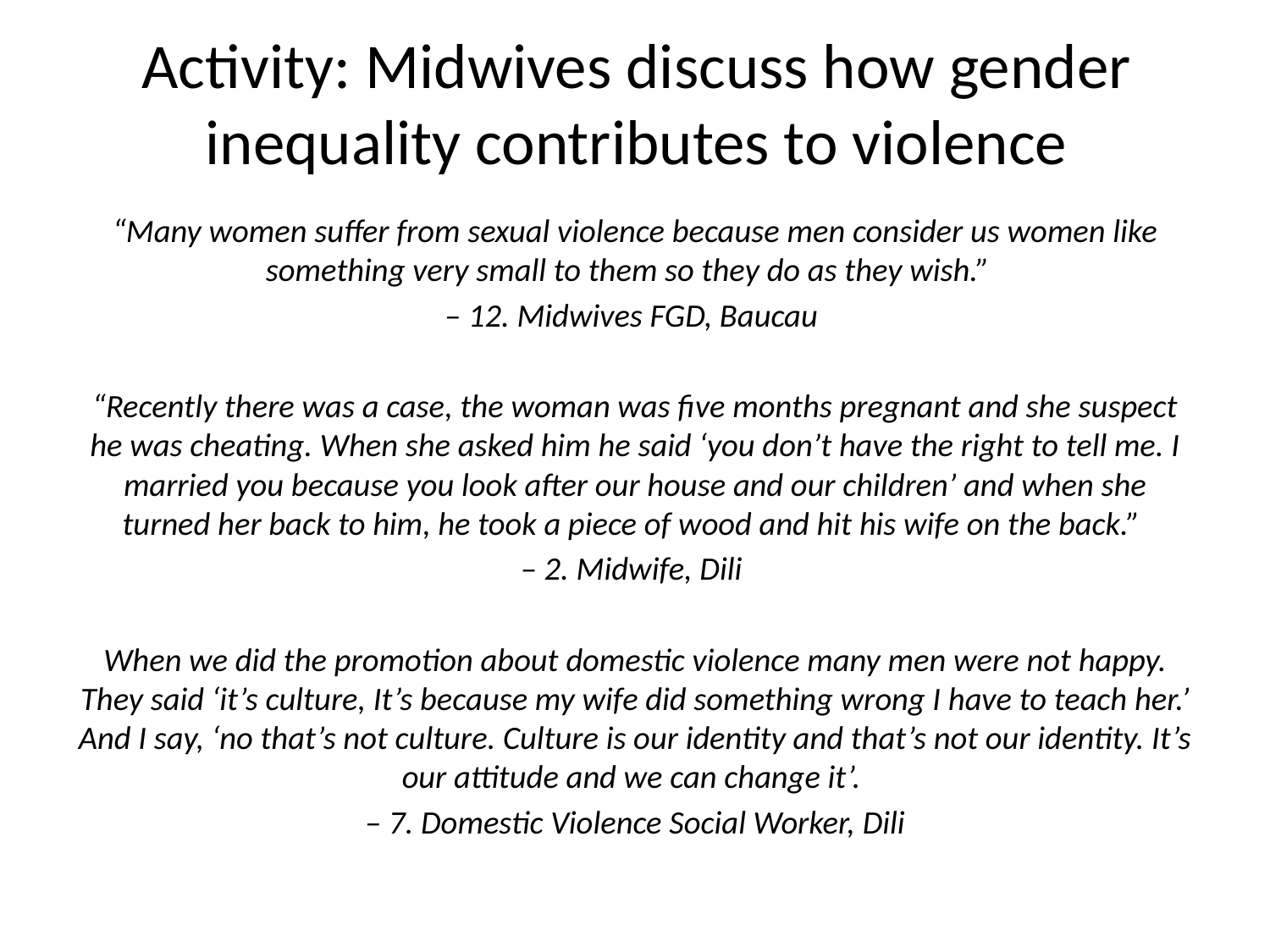

# Activity: Midwives discuss how gender inequality contributes to violence
“Many women suffer from sexual violence because men consider us women like something very small to them so they do as they wish.”
– 12. Midwives FGD, Baucau

“Recently there was a case, the woman was five months pregnant and she suspect he was cheating. When she asked him he said ‘you don’t have the right to tell me. I married you because you look after our house and our children’ and when she turned her back to him, he took a piece of wood and hit his wife on the back.”
– 2. Midwife, Dili

When we did the promotion about domestic violence many men were not happy. They said ‘it’s culture, It’s because my wife did something wrong I have to teach her.’ And I say, ‘no that’s not culture. Culture is our identity and that’s not our identity. It’s our attitude and we can change it’.
– 7. Domestic Violence Social Worker, Dili